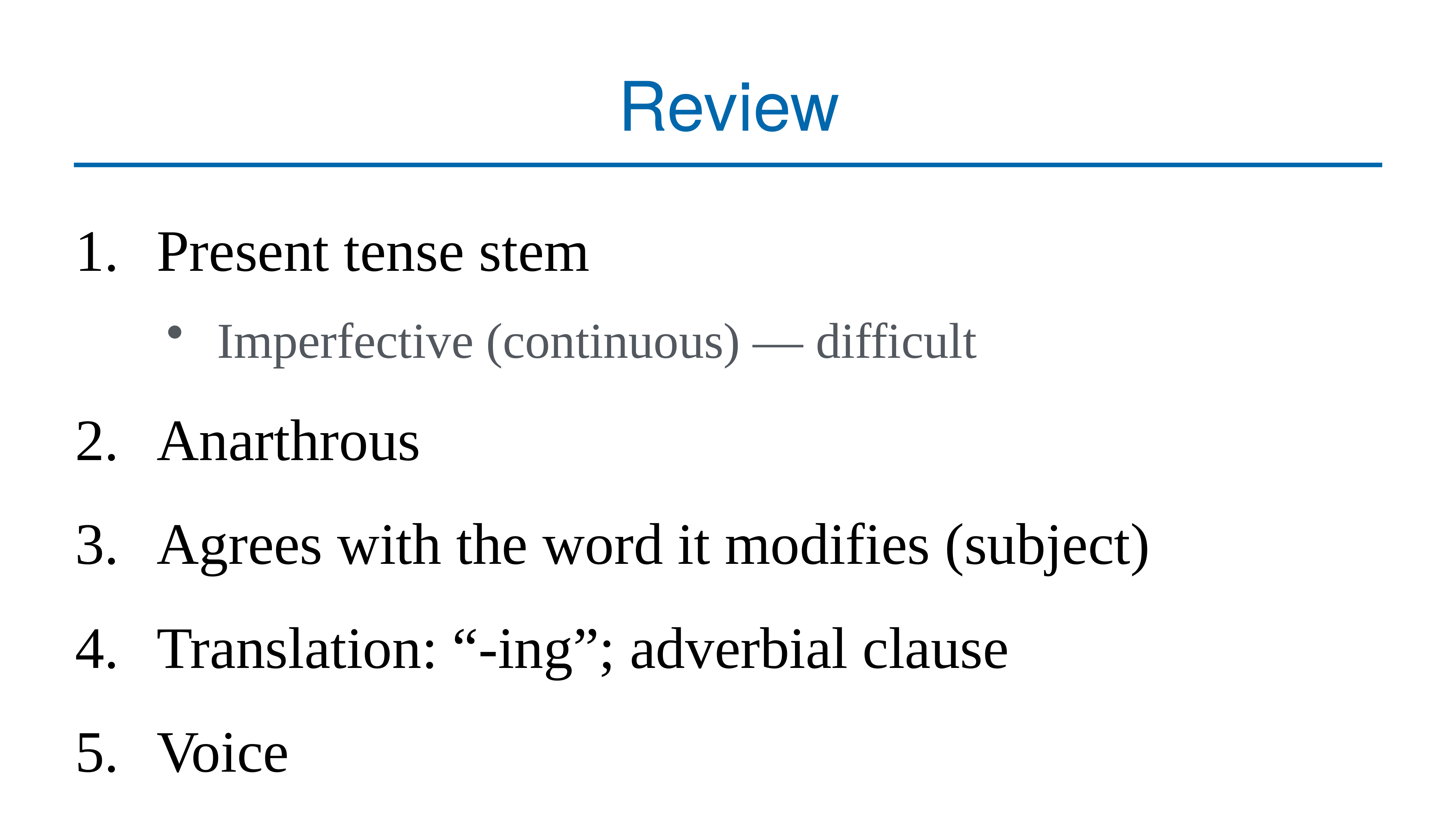

# Review
Present tense stem
Imperfective (continuous) — difficult
Anarthrous
Agrees with the word it modifies (subject)
Translation: “-ing”; adverbial clause
Voice